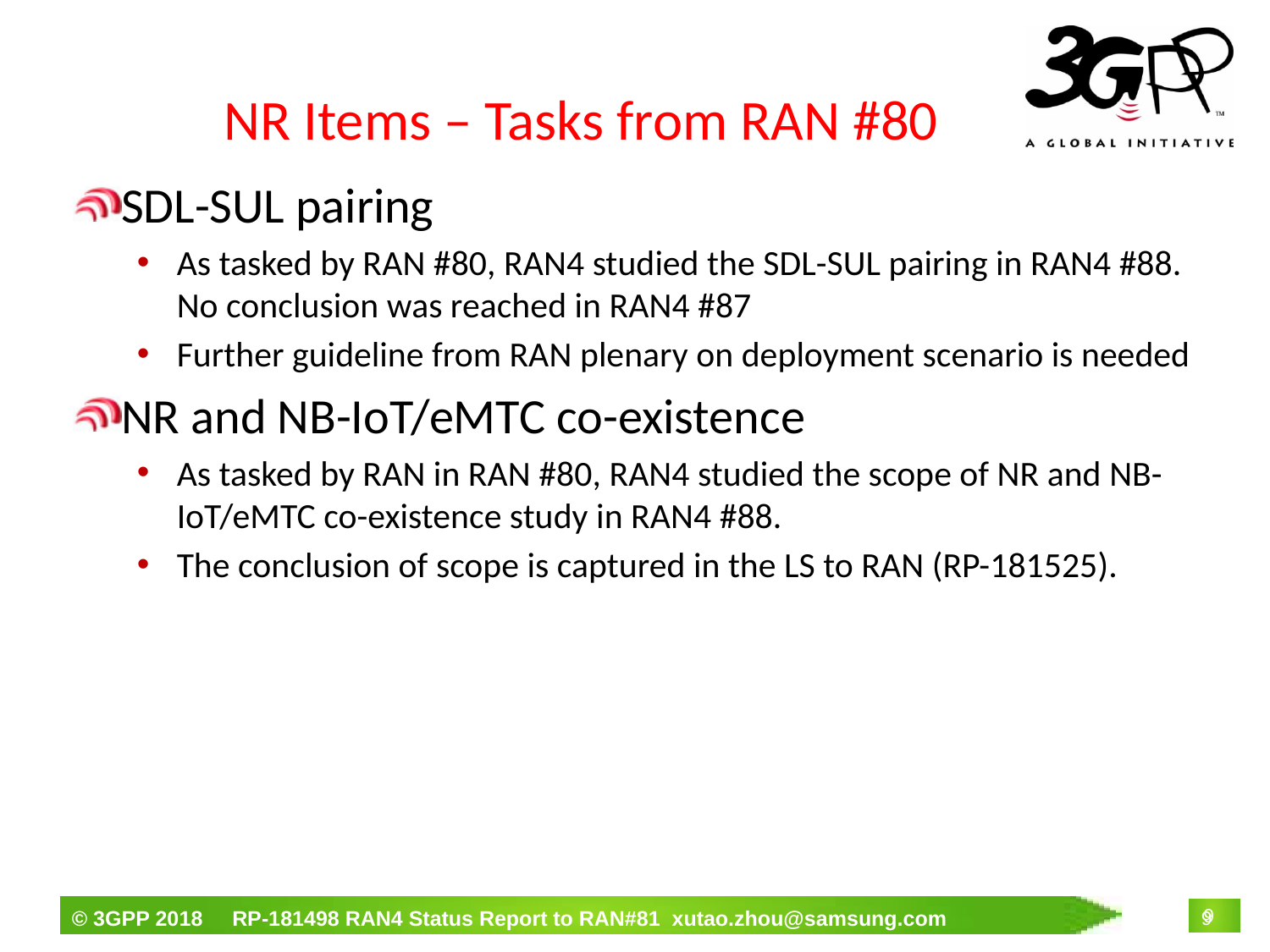

# NR Items – Tasks from RAN #80
SDL-SUL pairing
As tasked by RAN #80, RAN4 studied the SDL-SUL pairing in RAN4 #88. No conclusion was reached in RAN4 #87
Further guideline from RAN plenary on deployment scenario is needed
NR and NB-IoT/eMTC co-existence
As tasked by RAN in RAN #80, RAN4 studied the scope of NR and NB-IoT/eMTC co-existence study in RAN4 #88.
The conclusion of scope is captured in the LS to RAN (RP-181525).

9